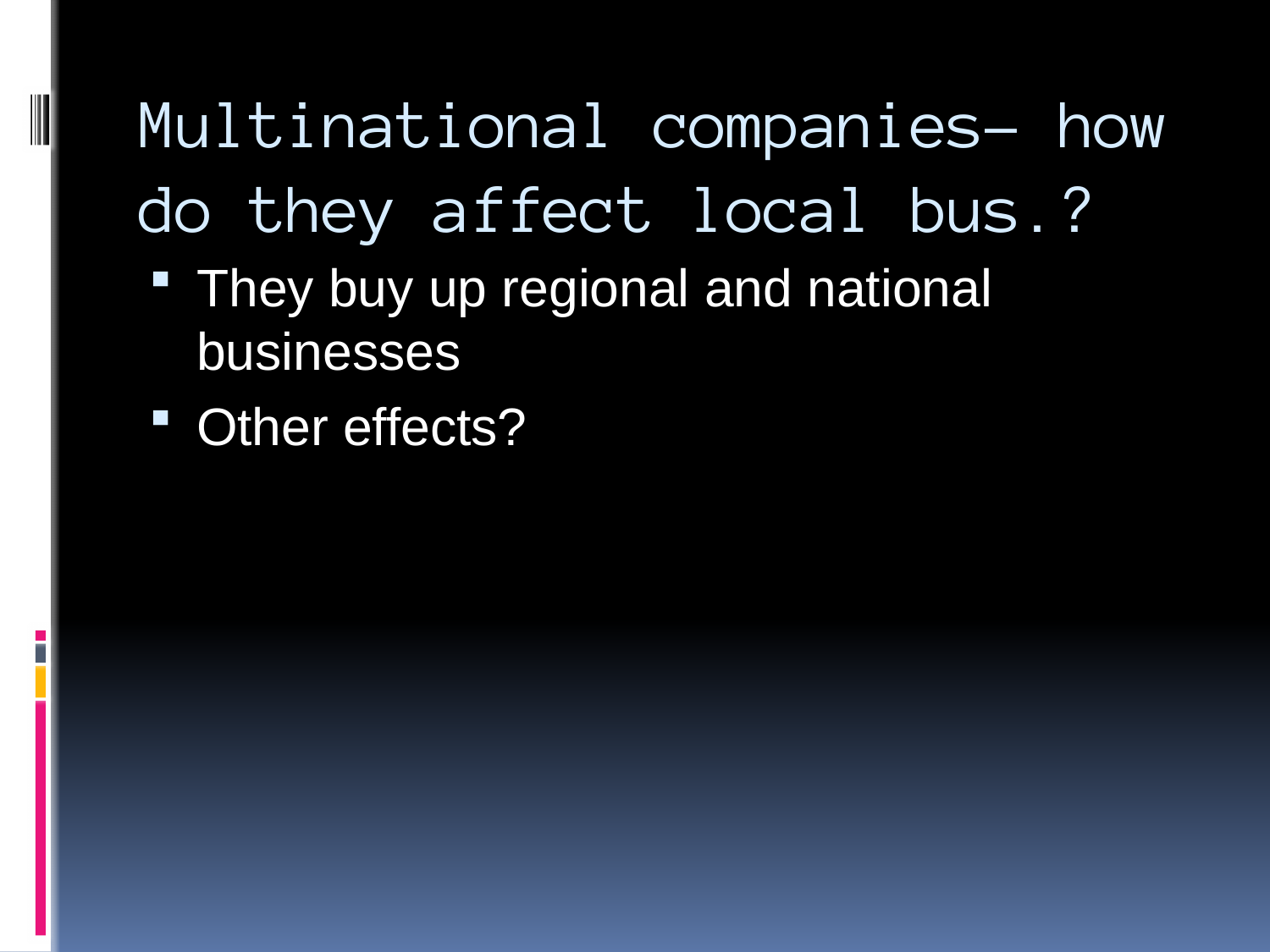

# Multinational companies- how do they affect local bus.?
They buy up regional and national businesses
Other effects?